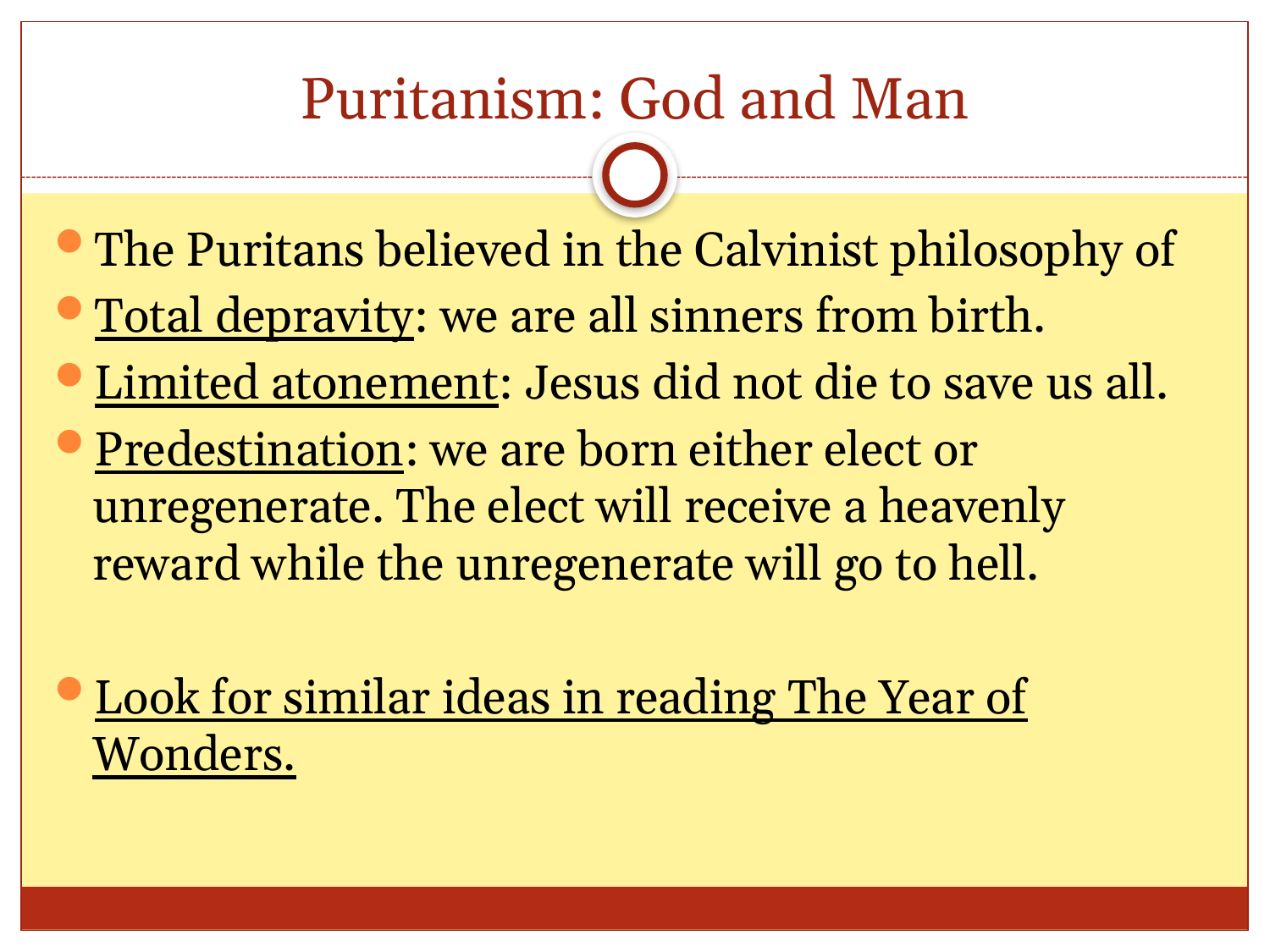

# Puritanism: God and Man
The Puritans believed in the Calvinist philosophy of
Total depravity: we are all sinners from birth.
Limited atonement: Jesus did not die to save us all.
Predestination: we are born either elect or unregenerate. The elect will receive a heavenly reward while the unregenerate will go to hell.

Look for similar ideas in reading The Year of Wonders.